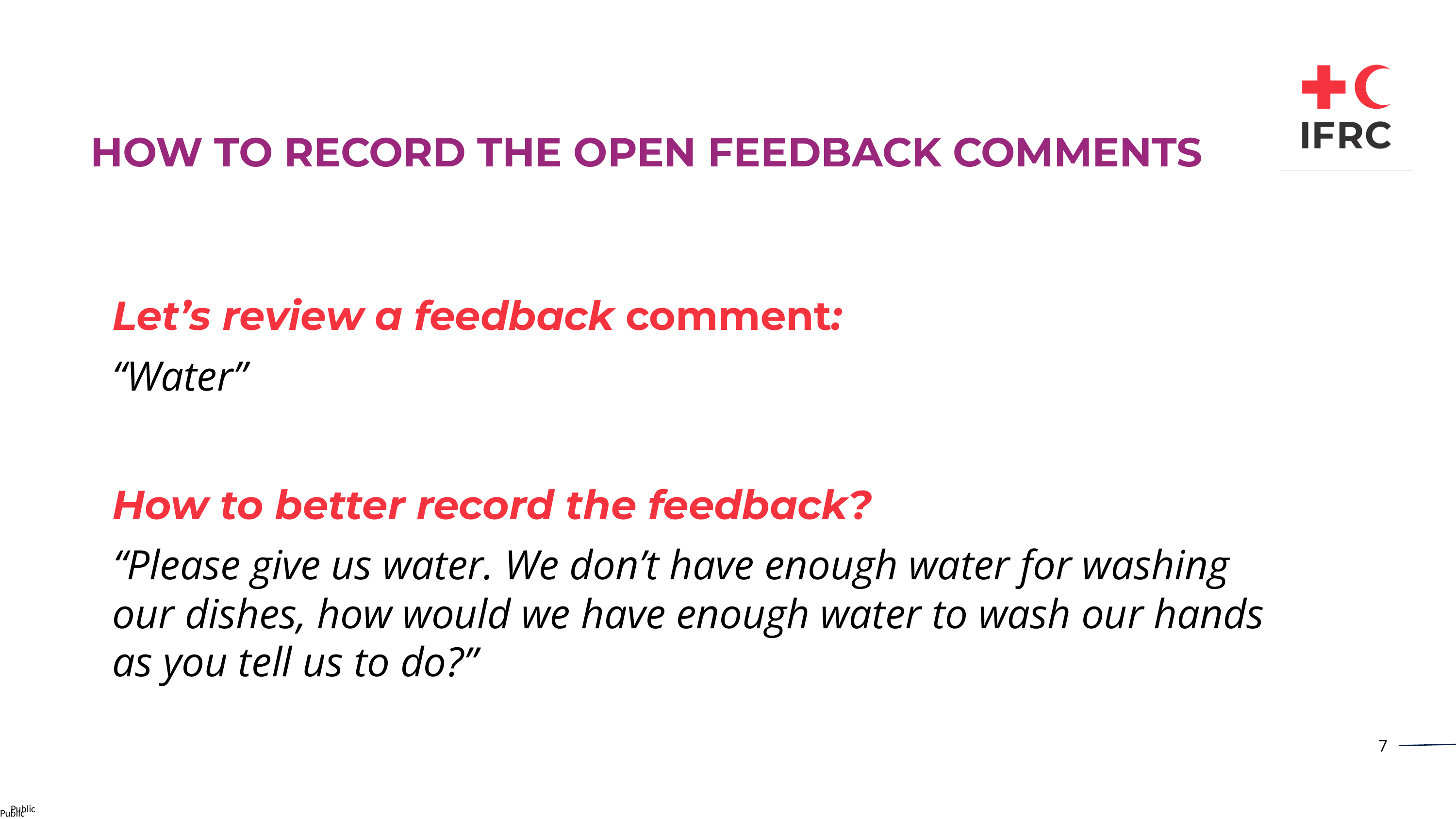

HOW TO RECORD THE OPEN FEEDBACK COMMENTS
Let’s review a feedback comment:
“Water”
How to better record the feedback?
“Please give us water. We don’t have enough water for washing our dishes, how would we have enough water to wash our hands as you tell us to do?”